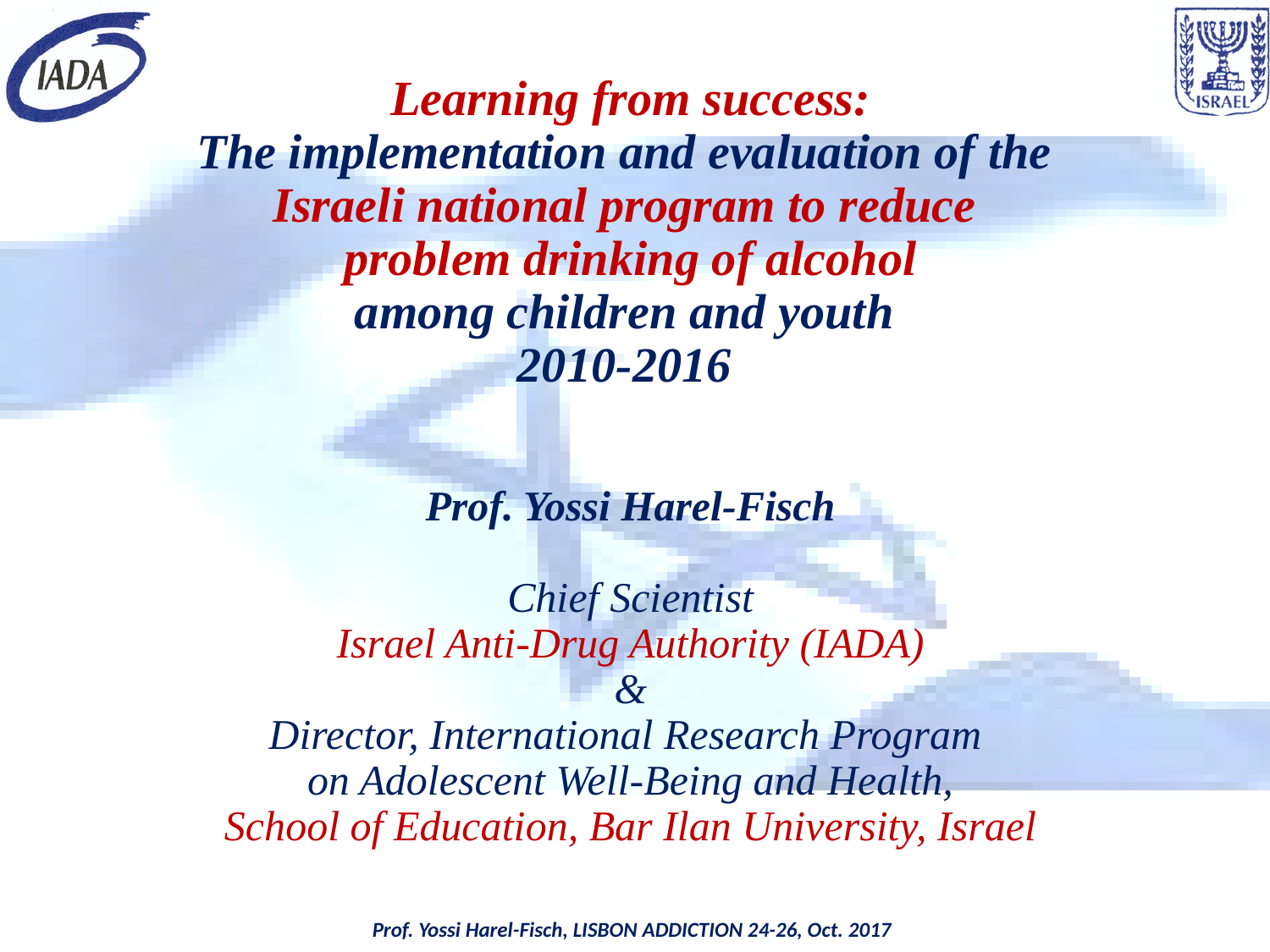

# Learning from success: The implementation and evaluation of the Israeli national program to reduce problem drinking of alcohol among children and youth 2010-2016 Prof. Yossi Harel-Fisch Chief Scientist Israel Anti-Drug Authority (IADA) & Director, International Research Program on Adolescent Well-Being and Health, School of Education, Bar Ilan University, Israel

Prof. Yossi Harel-Fisch, LISBON ADDICTION 24-26, Oct. 2017